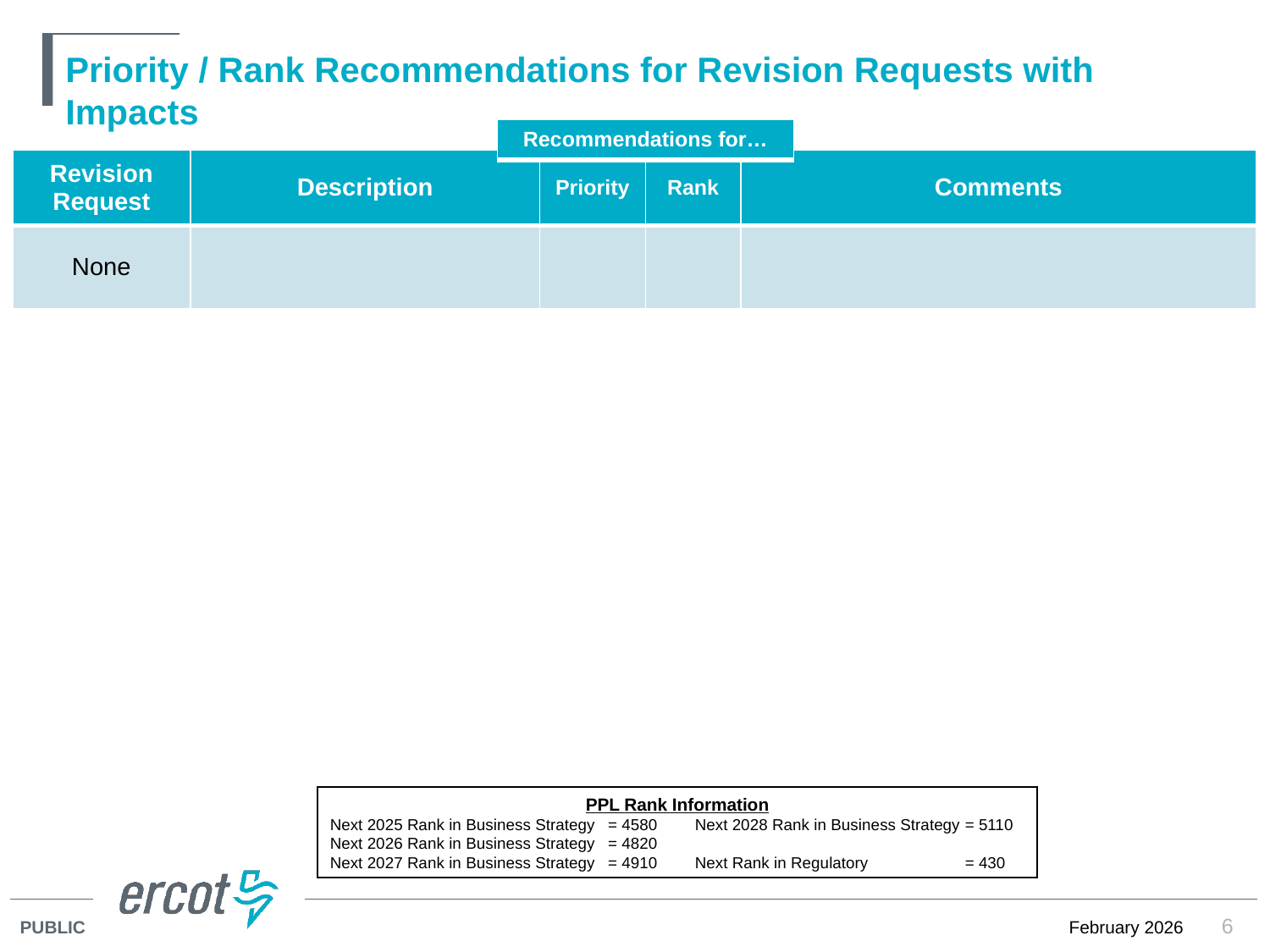

# Priority / Rank Recommendations for Revision Requests with Impacts
| Recommendations for… |
| --- |
| Revision Request | Description | Priority | Rank | Comments |
| --- | --- | --- | --- | --- |
| None |  |  |  |  |
PPL Rank Information
Next 2025 Rank in Business Strategy 	= 4580	Next 2028 Rank in Business Strategy 	= 5110
Next 2026 Rank in Business Strategy 	= 4820	Next 2029 Rank in Business Strategy 	= 5300
Next 2027 Rank in Business Strategy	= 4910	Next Rank in Regulatory 	= 430
6